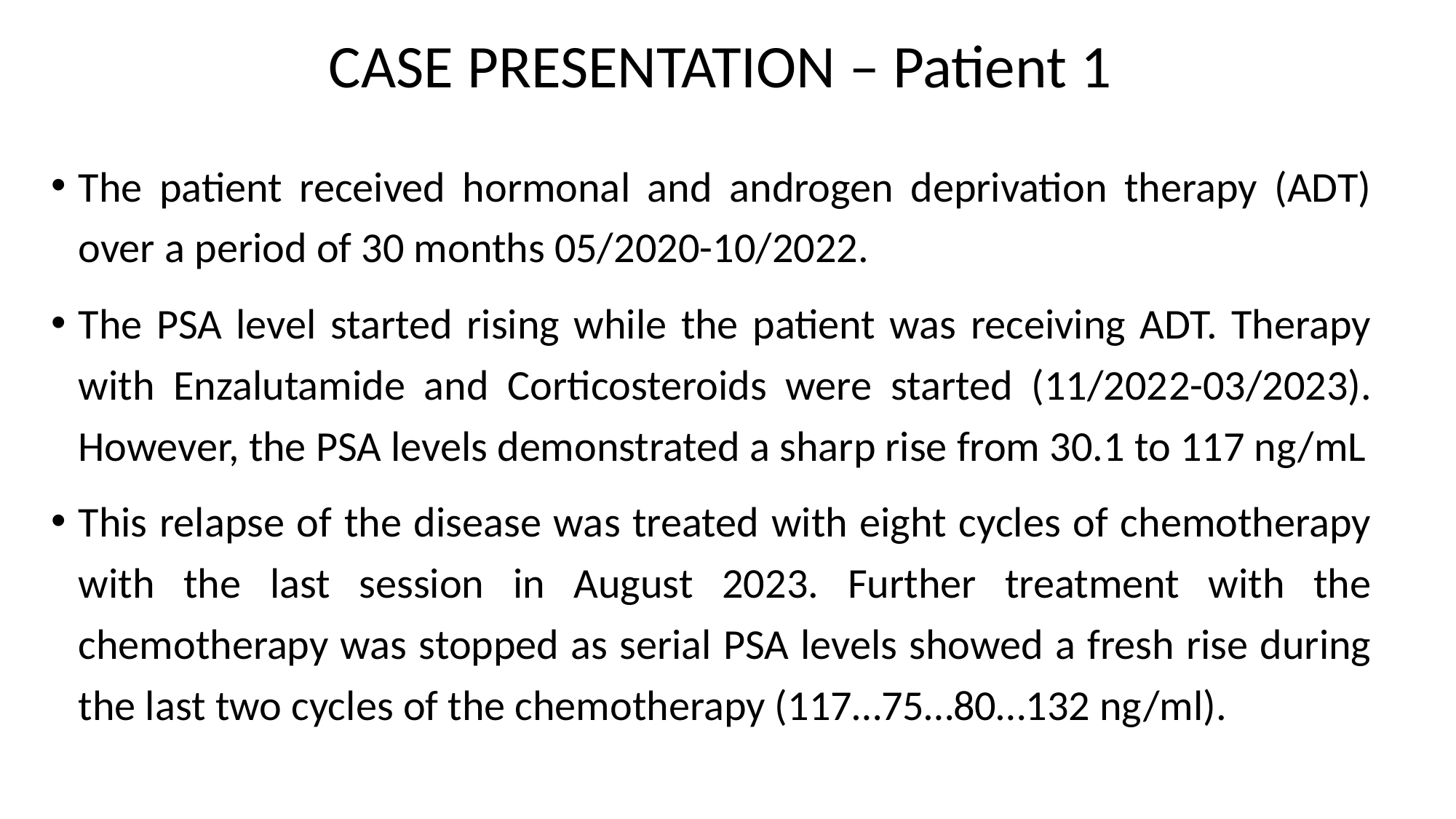

CASE PRESENTATION – Patient 1
The patient received hormonal and androgen deprivation therapy (ADT) over a period of 30 months 05/2020-10/2022.
The PSA level started rising while the patient was receiving ADT. Therapy with Enzalutamide and Corticosteroids were started (11/2022-03/2023). However, the PSA levels demonstrated a sharp rise from 30.1 to 117 ng/mL
This relapse of the disease was treated with eight cycles of chemotherapy with the last session in August 2023. Further treatment with the chemotherapy was stopped as serial PSA levels showed a fresh rise during the last two cycles of the chemotherapy (117…75…80…132 ng/ml).